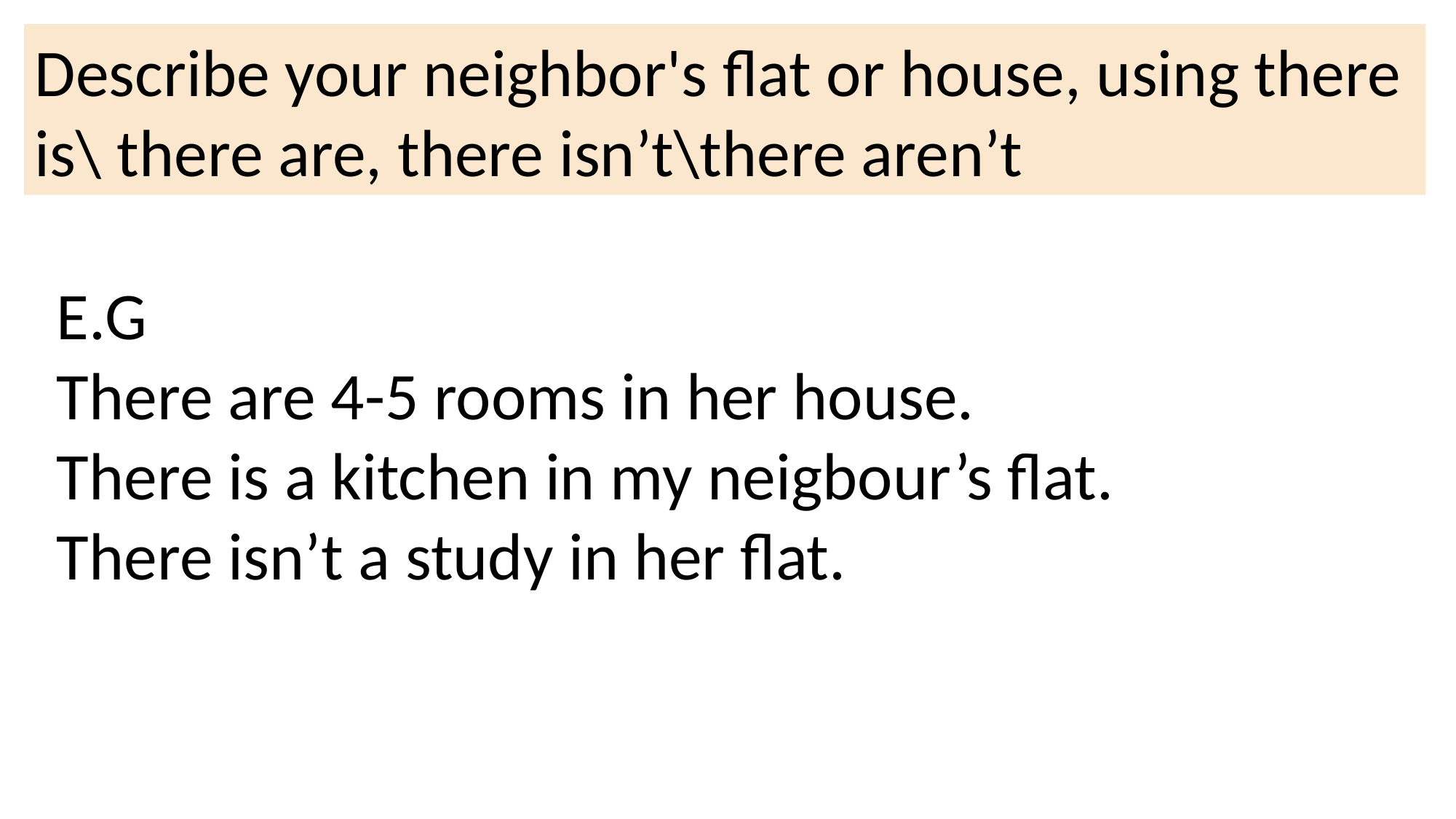

Describe your neighbor's flat or house, using there is\ there are, there isn’t\there aren’t
E.G
There are 4-5 rooms in her house.
There is a kitchen in my neigbour’s flat.
There isn’t a study in her flat.